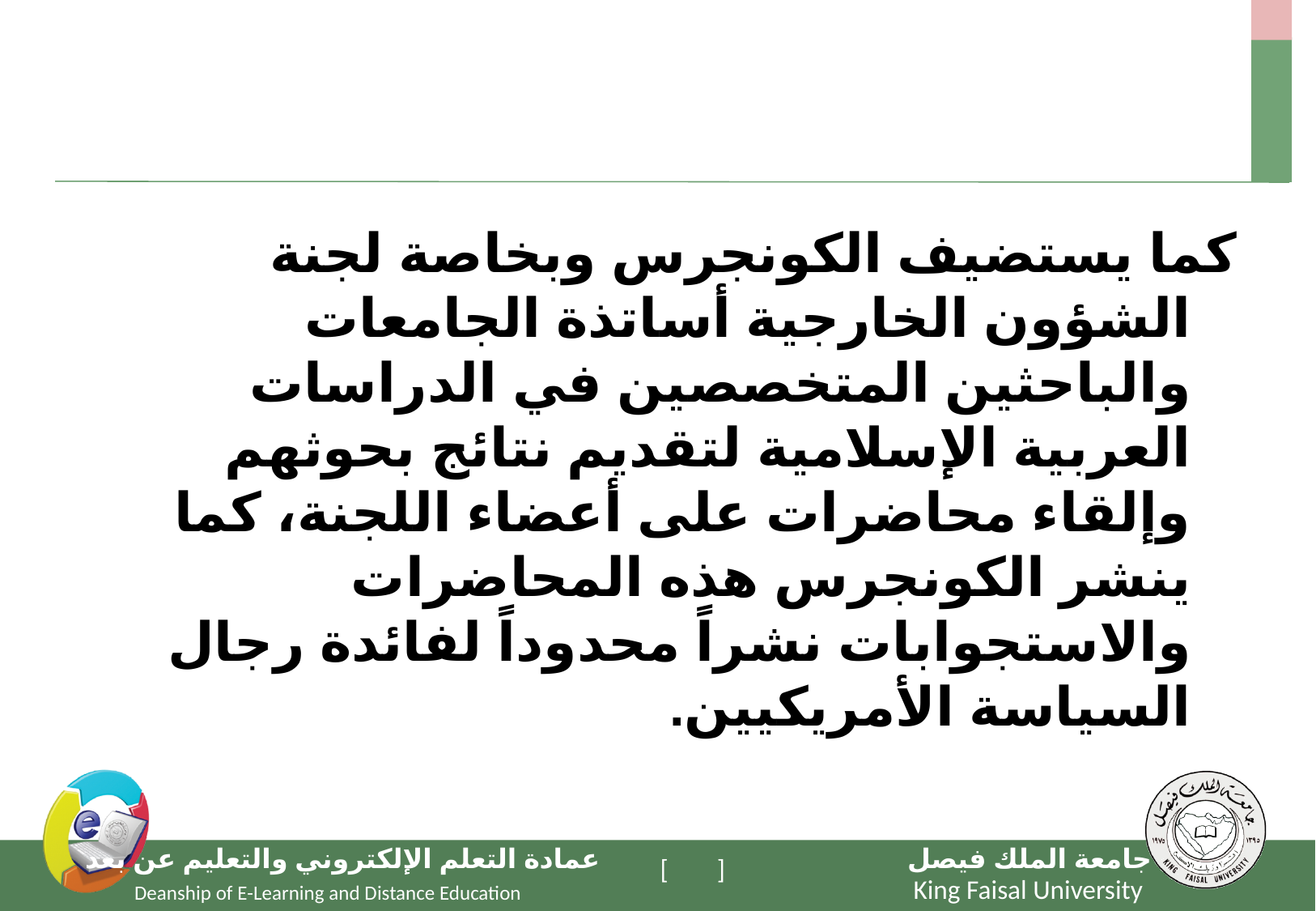

#
كما يستضيف الكونجرس وبخاصة لجنة الشؤون الخارجية أساتذة الجامعات والباحثين المتخصصين في الدراسات العربية الإسلامية لتقديم نتائج بحوثهم وإلقاء محاضرات على أعضاء اللجنة، كما ينشر الكونجرس هذه المحاضرات والاستجوابات نشراً محدوداً لفائدة رجال السياسة الأمريكيين.